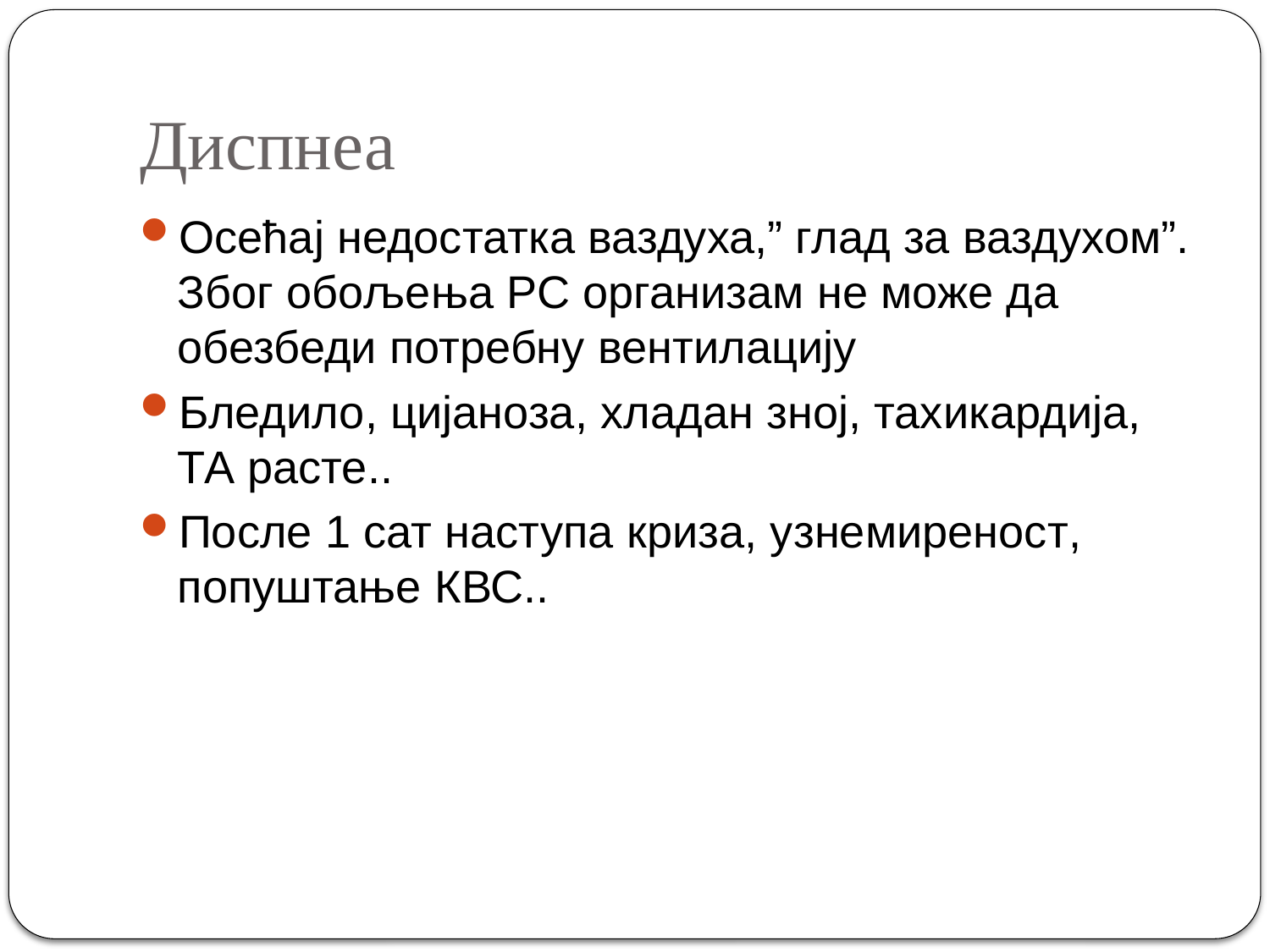

# Диспнеа
Осећај недостатка ваздуха,” глад за ваздухом”. Због обољења РС организам не може да обезбеди потребну вентилацију
Бледило, цијаноза, хладан зној, тахикардија, ТА расте..
После 1 сат наступа криза, узнемиреност, попуштање КВС..